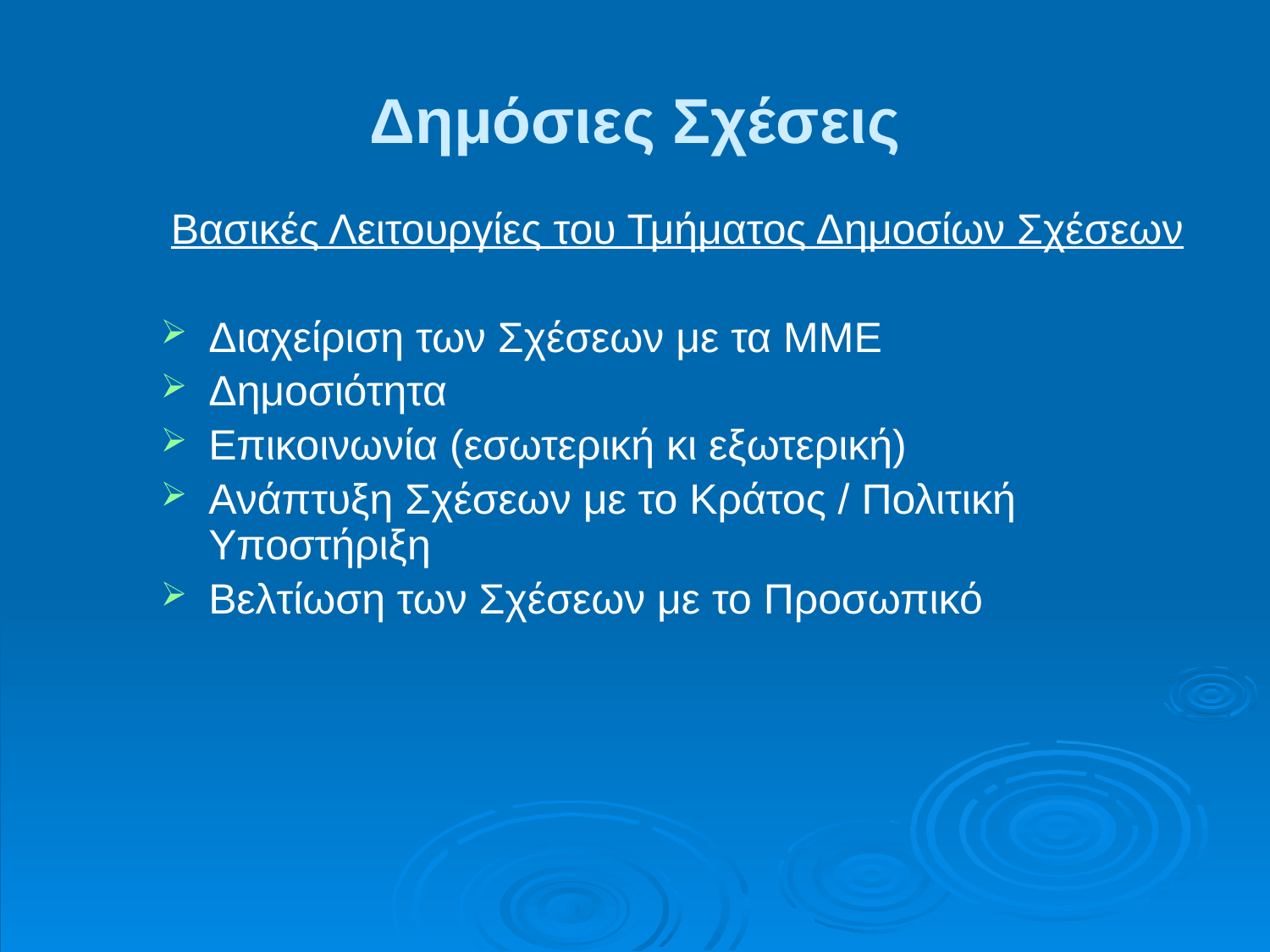

# Δημόσιες Σχέσεις
Βασικές Λειτουργίες του Τμήματος Δημοσίων Σχέσεων

Διαχείριση των Σχέσεων με τα ΜΜΕ
Δημοσιότητα
Επικοινωνία (εσωτερική κι εξωτερική)
Ανάπτυξη Σχέσεων με το Κράτος / Πολιτική Υποστήριξη
Βελτίωση των Σχέσεων με το Προσωπικό